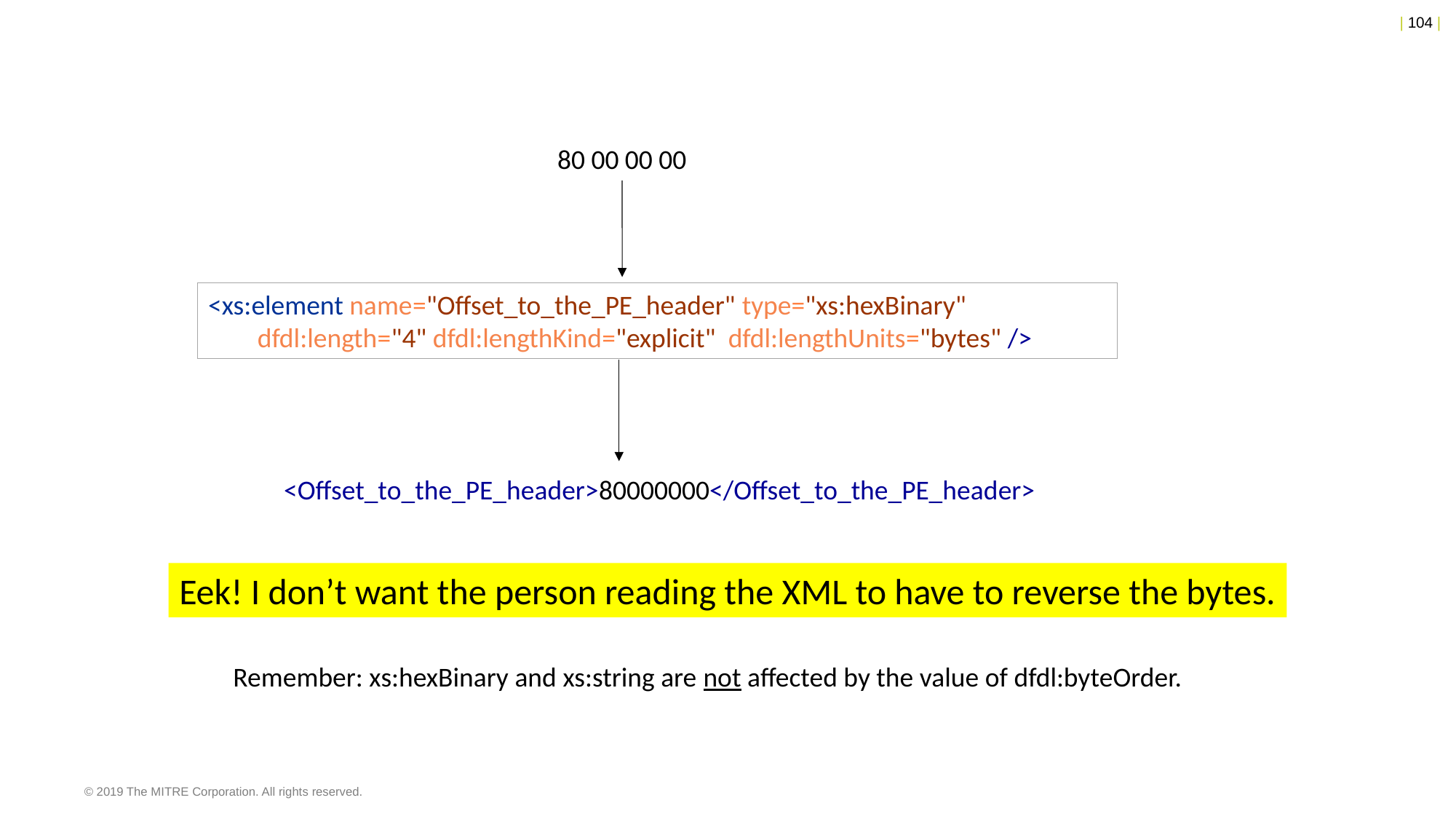

80 00 00 00
<xs:element name="Offset_to_the_PE_header" type="xs:hexBinary"
        dfdl:length="4" dfdl:lengthKind="explicit"  dfdl:lengthUnits="bytes" />
<Offset_to_the_PE_header>80000000</Offset_to_the_PE_header>
Eek! I don’t want the person reading the XML to have to reverse the bytes.
Remember: xs:hexBinary and xs:string are not affected by the value of dfdl:byteOrder.
© 2019 The MITRE Corporation. All rights reserved.